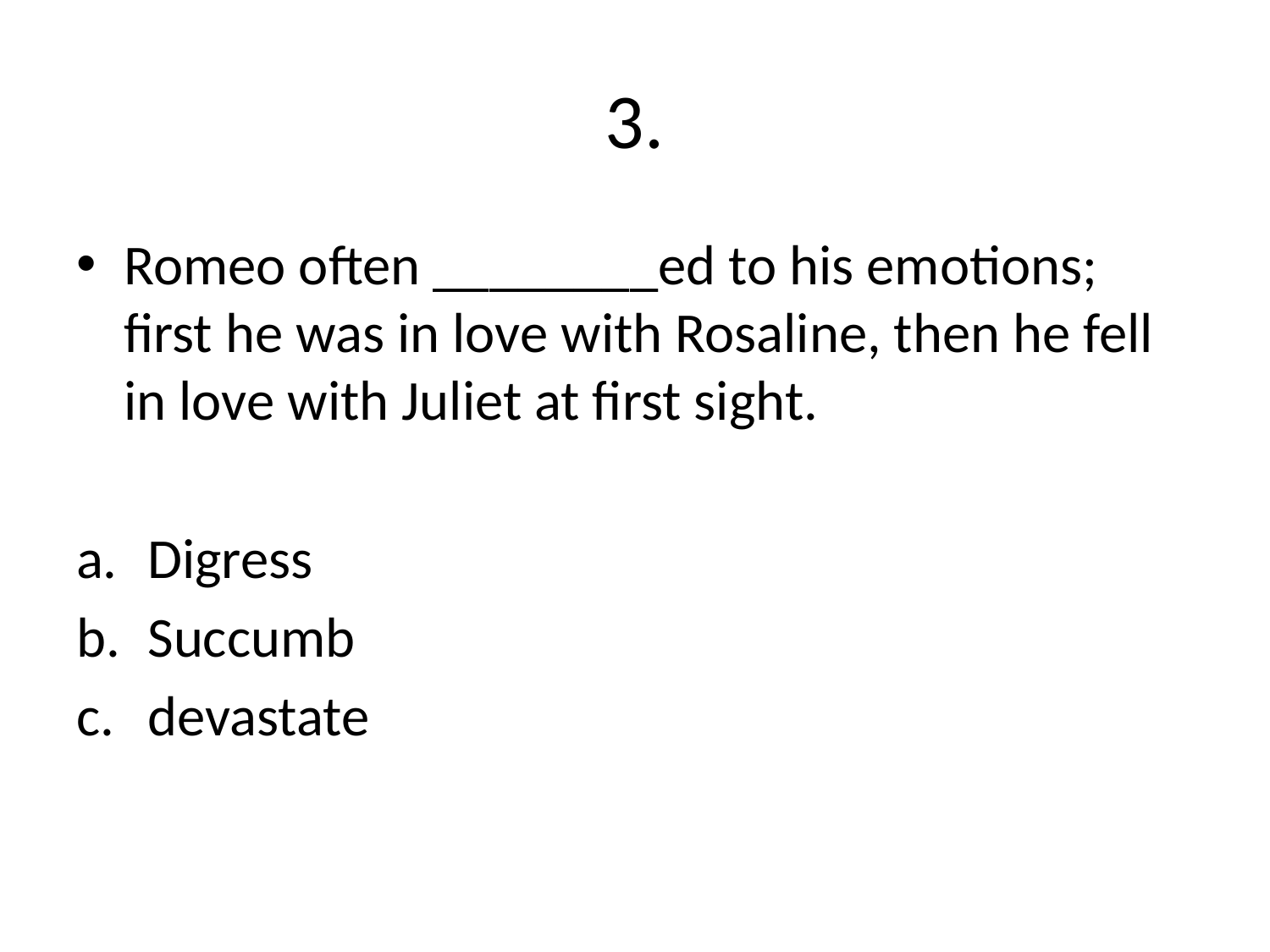

# 3.
Romeo often ________ed to his emotions; first he was in love with Rosaline, then he fell in love with Juliet at first sight.

Digress
Succumb
devastate